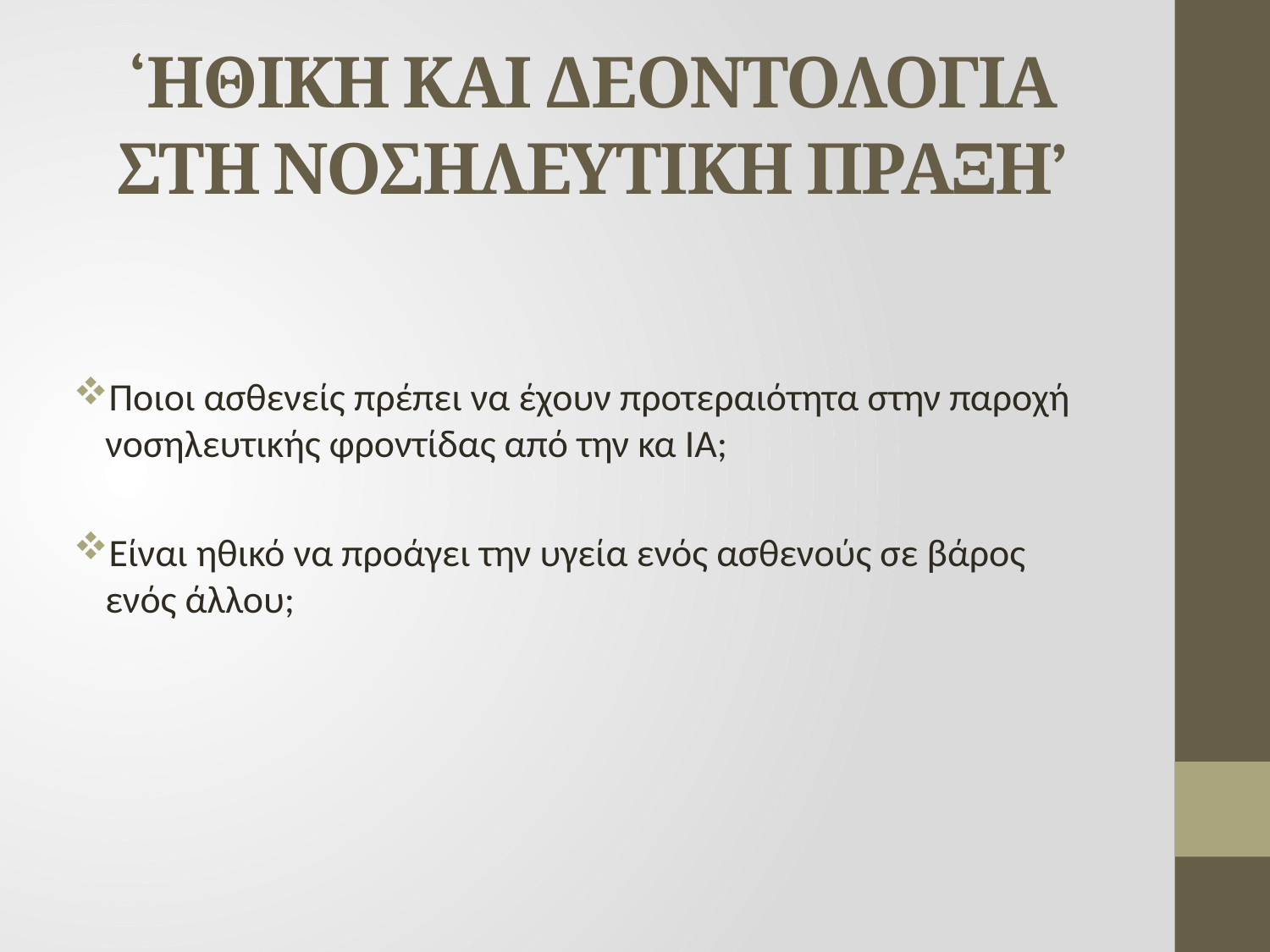

# ‘ΗΘΙΚΗ ΚΑΙ ΔΕΟΝΤΟΛΟΓΙΑ ΣΤΗ ΝΟΣΗΛΕΥΤΙΚΗ ΠΡΑΞΗ’
Ποιοι ασθενείς πρέπει να έχουν προτεραιότητα στην παροχή νοσηλευτικής φροντίδας από την κα ΙΑ;

Είναι ηθικό να προάγει την υγεία ενός ασθενούς σε βάρος ενός άλλου;